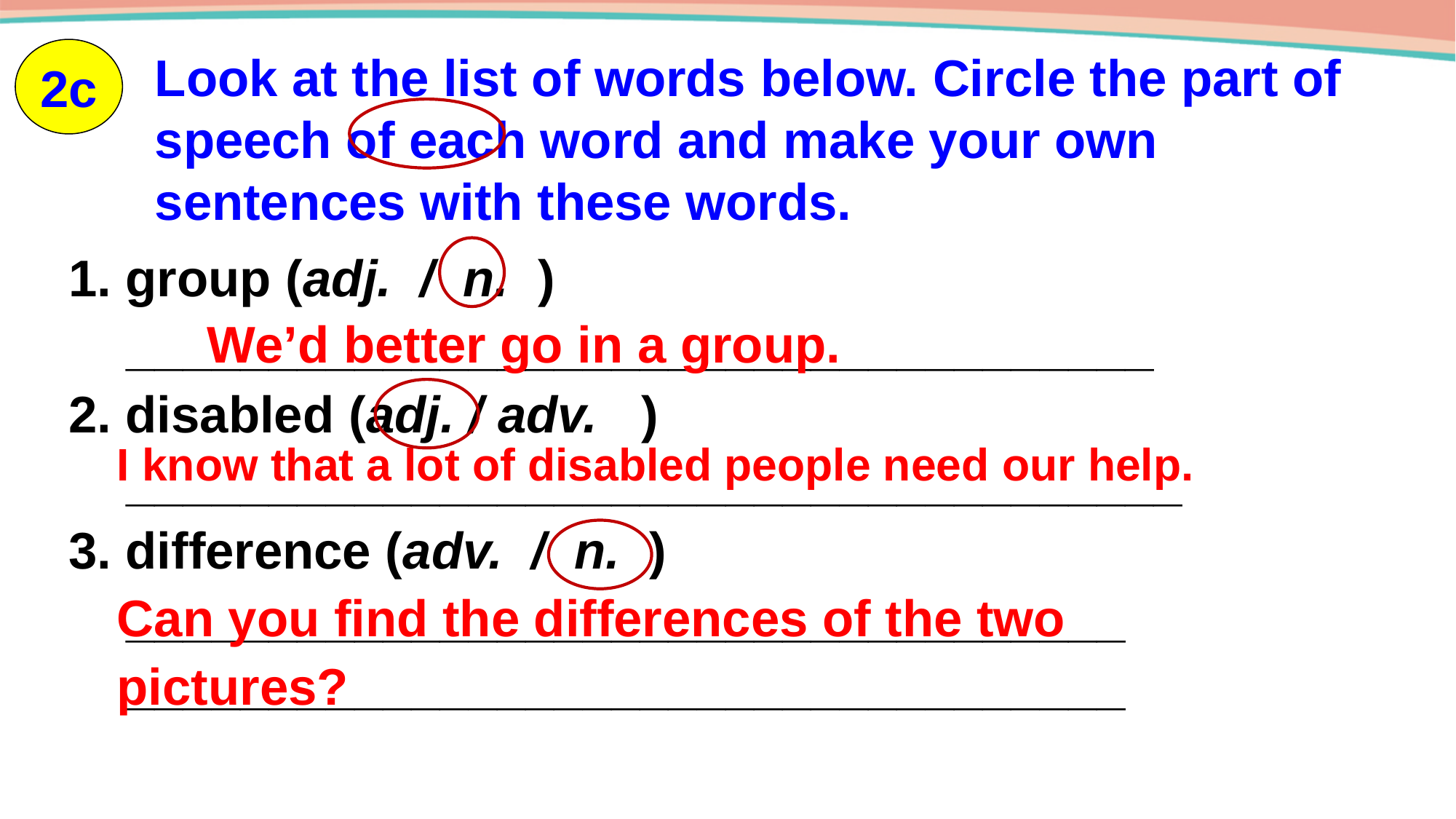

2c
Look at the list of words below. Circle the part of speech of each word and make your own sentences with these words.

1. group (adj.  /  n.  )
    ____________________________________
2. disabled (adj. / adv.   )
    _____________________________________
3. difference (adv.  /  n.  )
    ___________________________________
    ___________________________________

We’d better go in a group.

I know that a lot of disabled people need our help.

Can you find the differences of the two pictures?